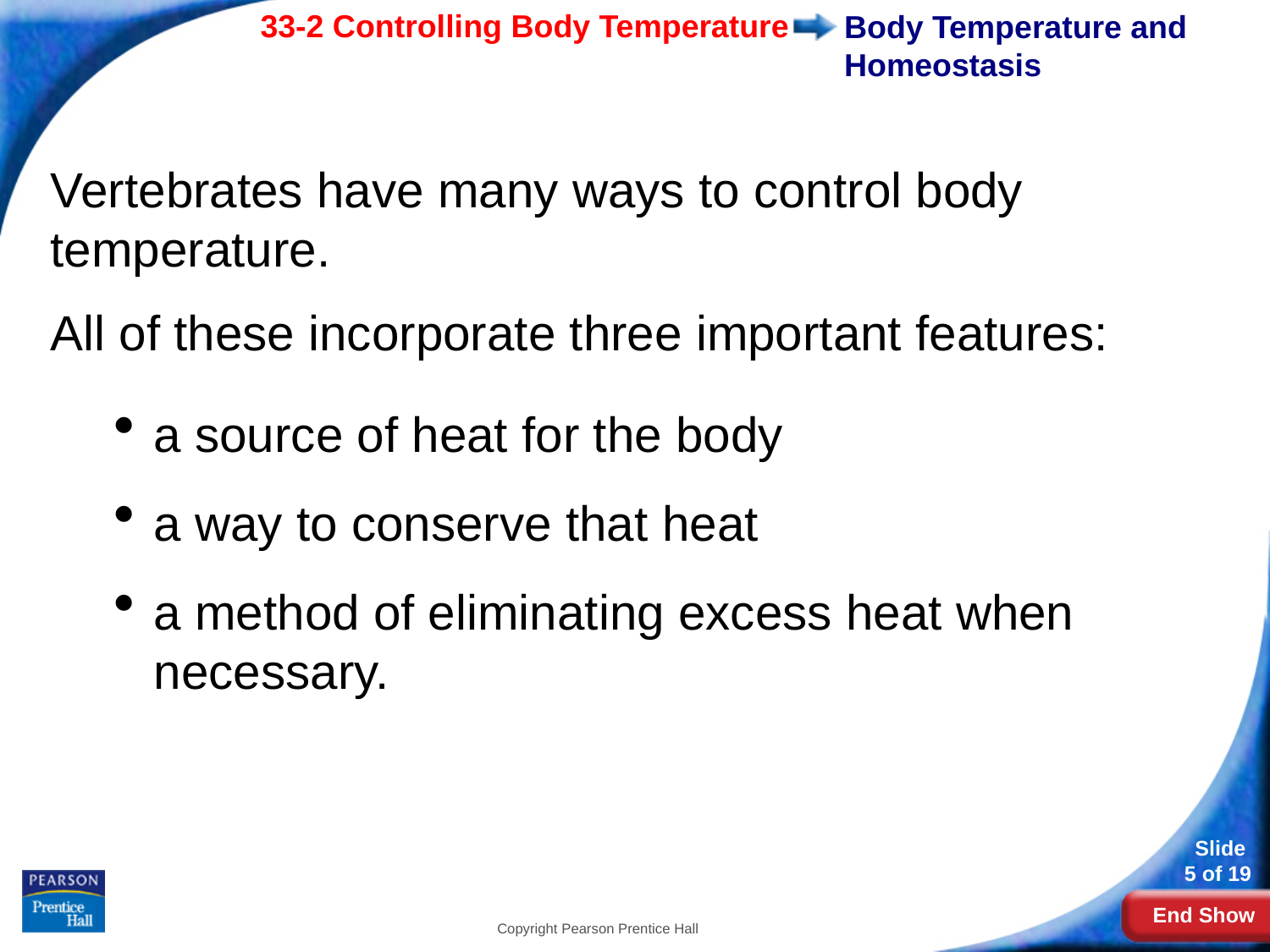

# Body Temperature and Homeostasis
Vertebrates have many ways to control body temperature.
All of these incorporate three important features:
a source of heat for the body
a way to conserve that heat
a method of eliminating excess heat when necessary.
Copyright Pearson Prentice Hall